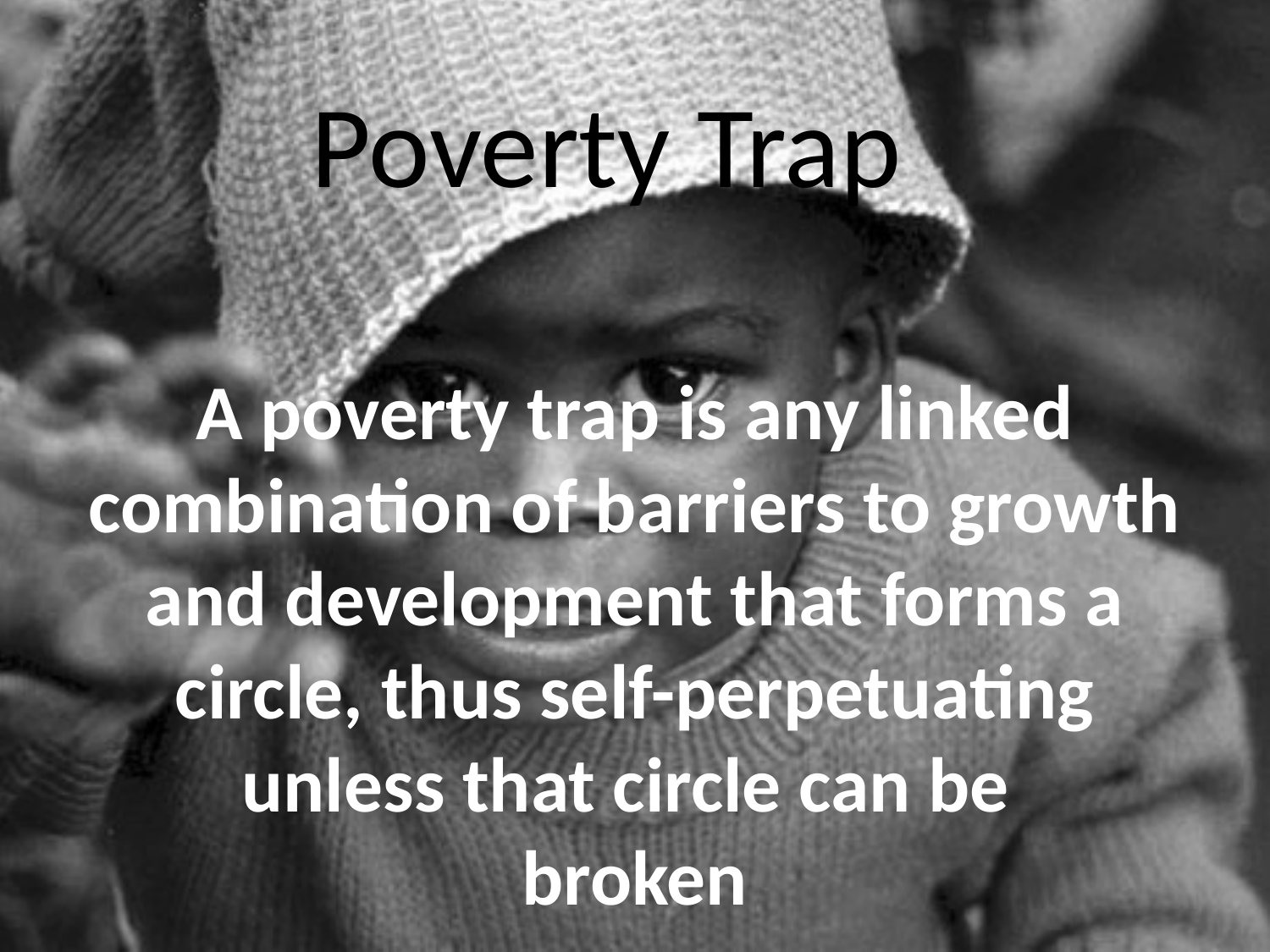

# Poverty Trap
A poverty trap is any linked combination of barriers to growth and development that forms a circle, thus self-perpetuating unless that circle can be
broken